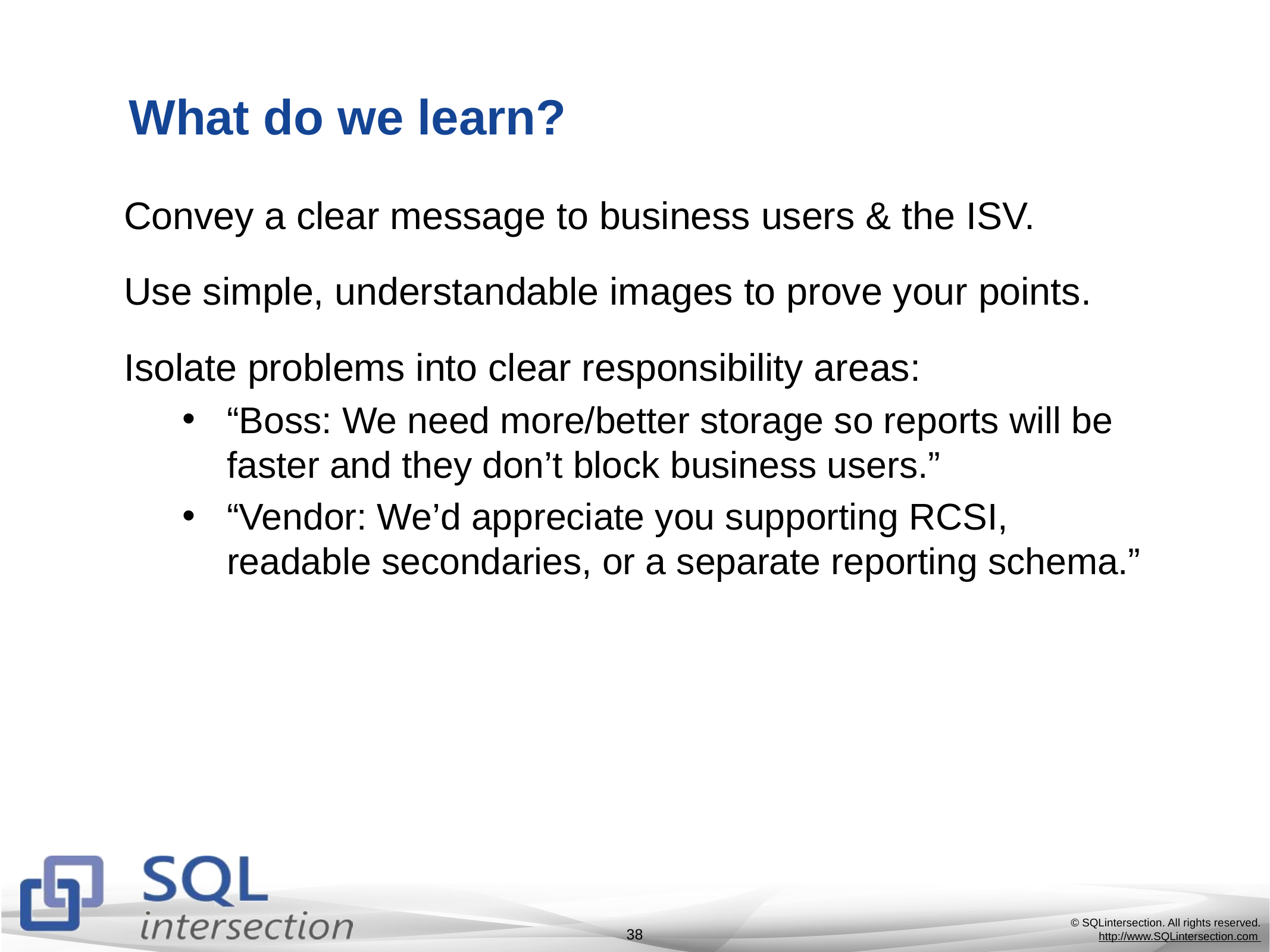

# What do we learn?
Convey a clear message to business users & the ISV.
Use simple, understandable images to prove your points.
Isolate problems into clear responsibility areas:
“Boss: We need more/better storage so reports will be faster and they don’t block business users.”
“Vendor: We’d appreciate you supporting RCSI, readable secondaries, or a separate reporting schema.”